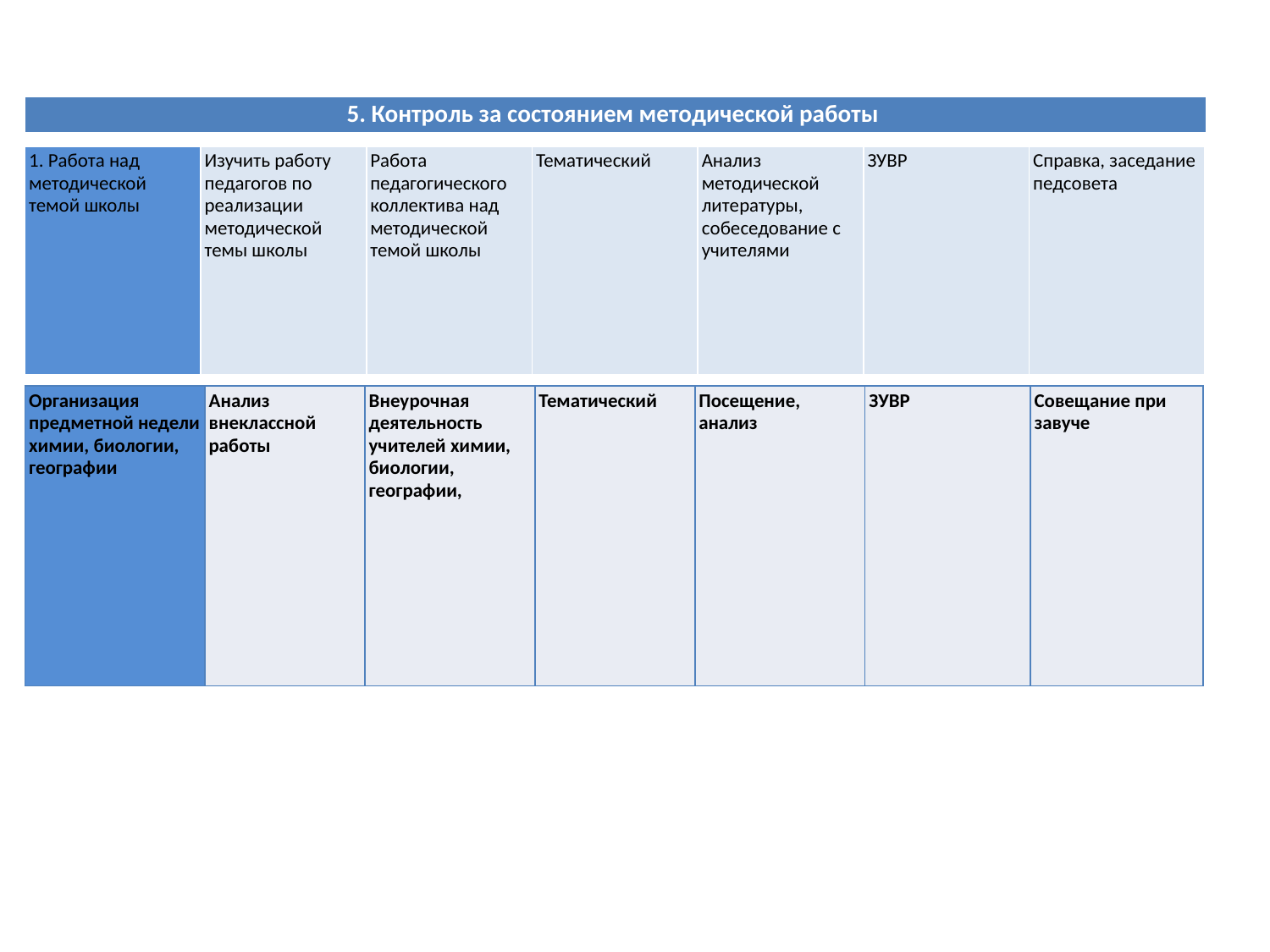

| 5. Контроль за состоянием методической работы |
| --- |
| 1. Работа над методической темой школы | Изучить работу педагогов по реализации методической темы школы | Работа педагогического коллектива над методической темой школы | Тематический | Анализ методической литературы, собеседование с учителями | ЗУВР | Справка, заседание педсовета |
| --- | --- | --- | --- | --- | --- | --- |
| Организация предметной недели химии, биологии, географии | Анализ внеклассной работы | Внеурочная деятельность учителей химии, биологии, географии, | Тематический | Посещение, анализ | ЗУВР | Совещание при завуче |
| --- | --- | --- | --- | --- | --- | --- |